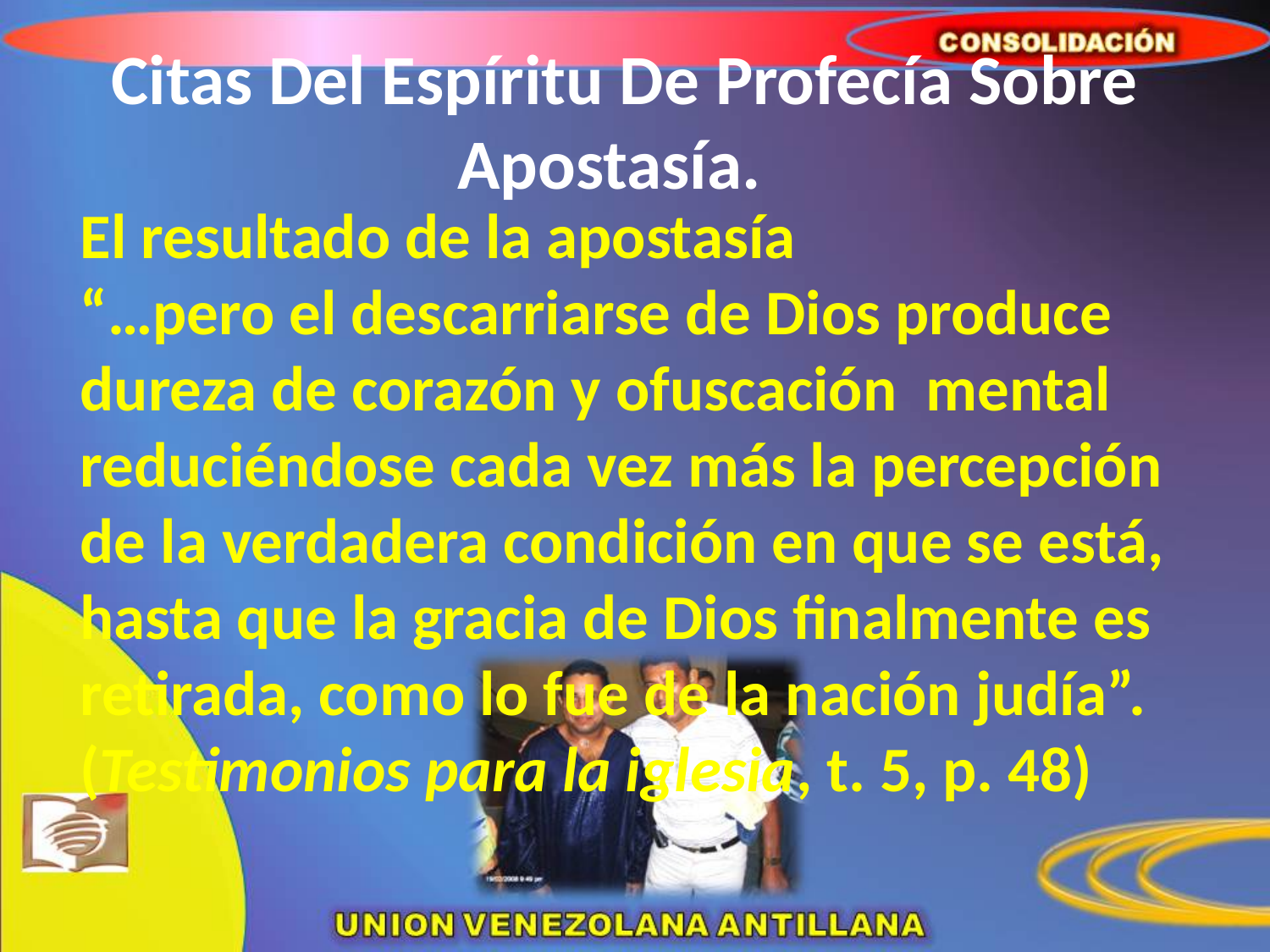

# Citas Del Espíritu De Profecía Sobre Apostasía.
	El resultado de la apostasía
“…pero el descarriarse de Dios produce dureza de corazón y ofuscación  mental reduciéndose cada vez más la percepción de la verdadera condición en que se está, hasta que la gracia de Dios finalmente es retirada, como lo fue de la nación judía”. (Testimonios para la iglesia, t. 5, p. 48)